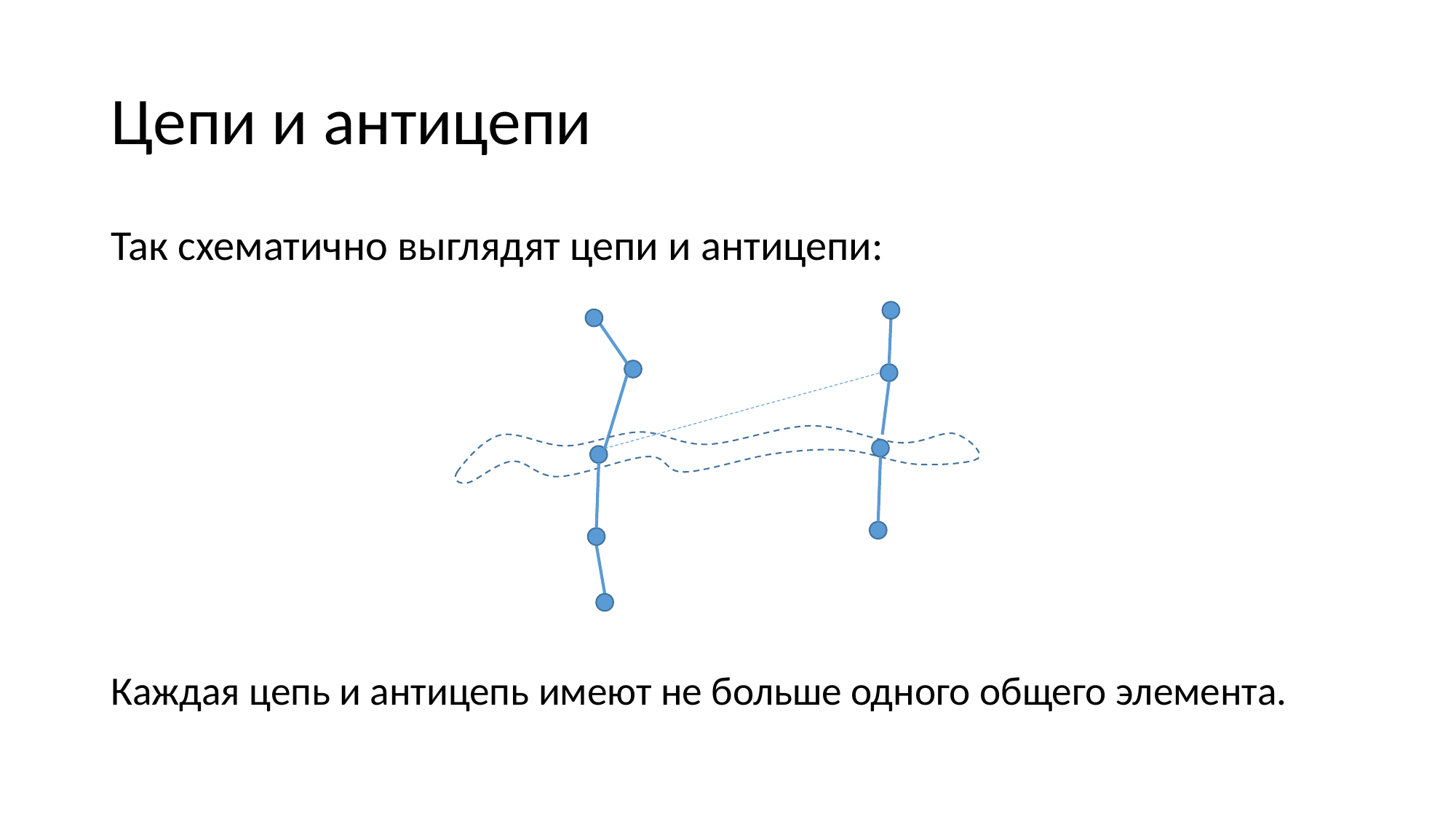

# Цепи и антицепи
Так схематично выглядят цепи и антицепи:

Каждая цепь и антицепь имеют не больше одного общего элемента.